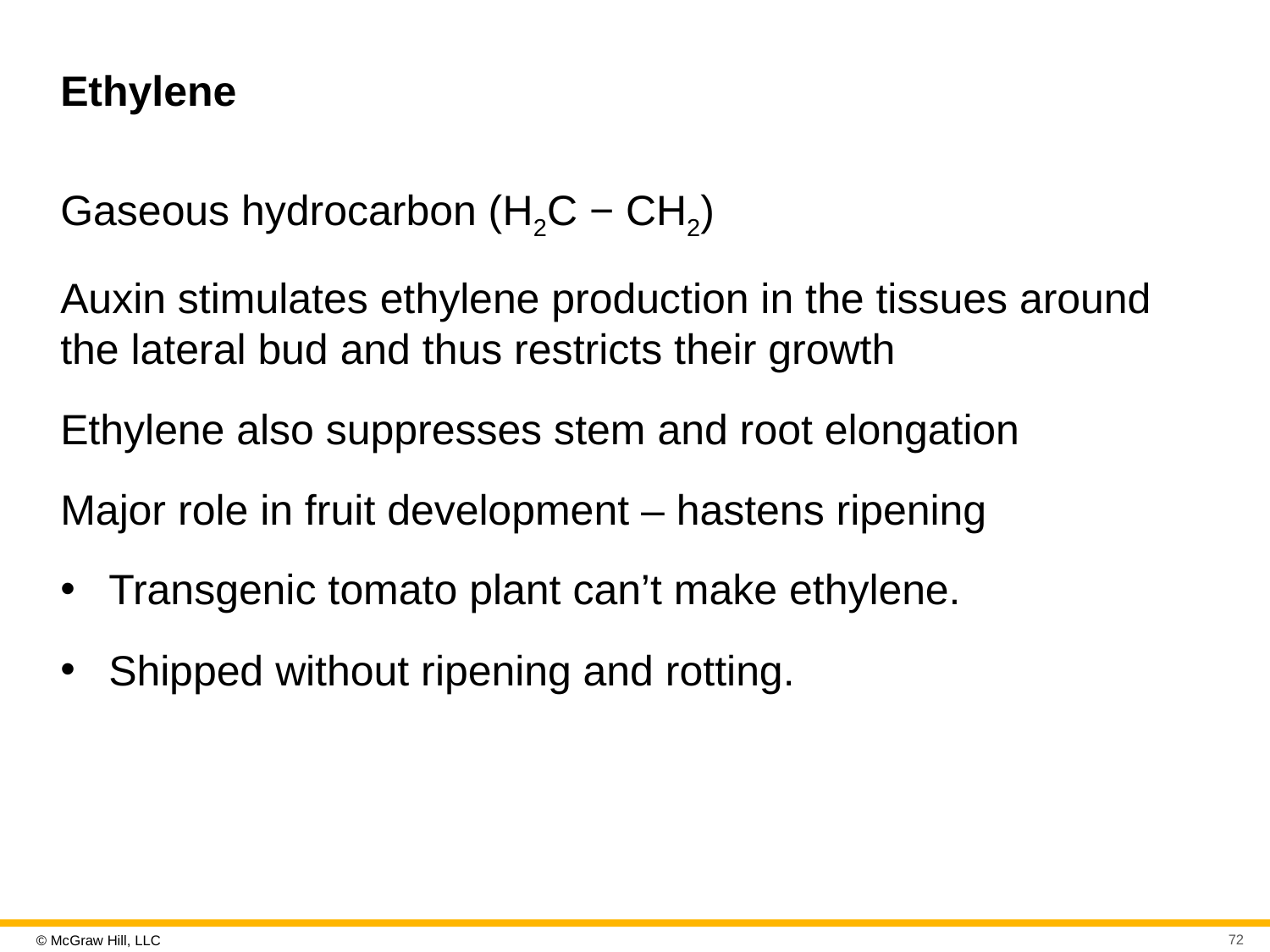

# Ethylene
Gaseous hydrocarbon (H2C − CH2)
Auxin stimulates ethylene production in the tissues around the lateral bud and thus restricts their growth
Ethylene also suppresses stem and root elongation
Major role in fruit development – hastens ripening
Transgenic tomato plant can’t make ethylene.
Shipped without ripening and rotting.
72